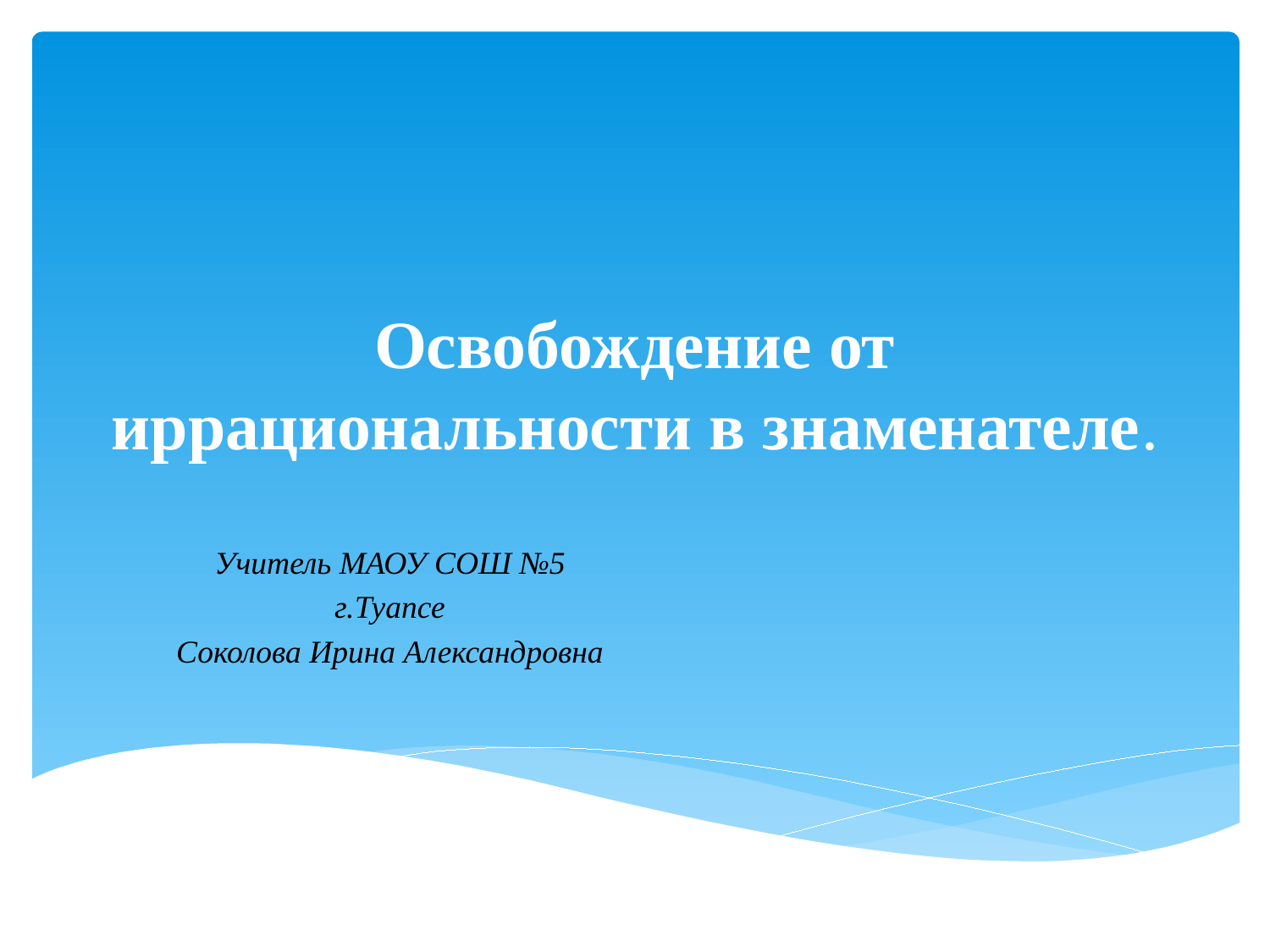

# Освобождение от иррациональности в знаменателе.
Учитель МАОУ СОШ №5
г.Туапсе
Соколова Ирина Александровна